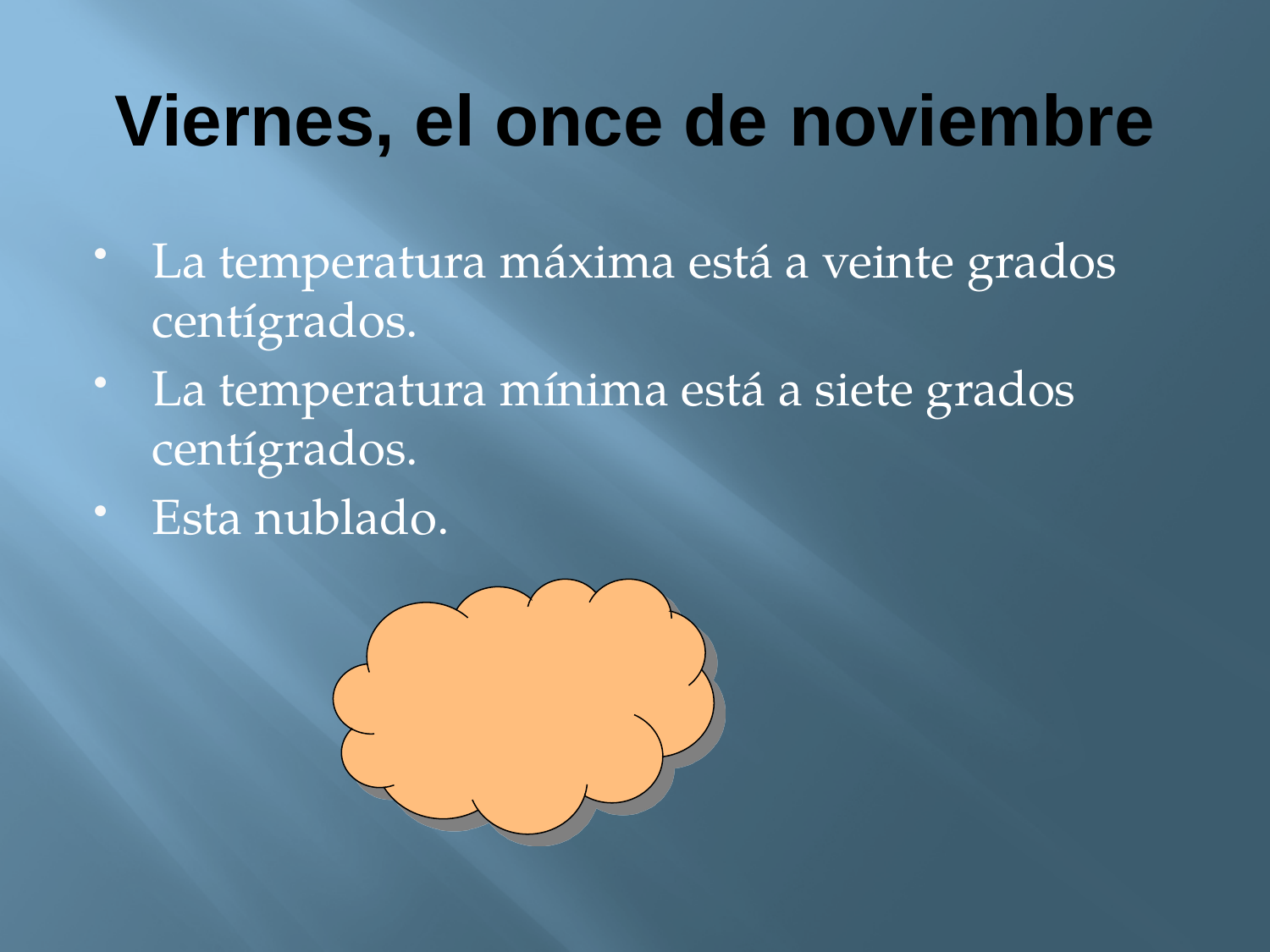

# Viernes, el once de noviembre
La temperatura máxima está a veinte grados centígrados.
La temperatura mínima está a siete grados centígrados.
Esta nublado.